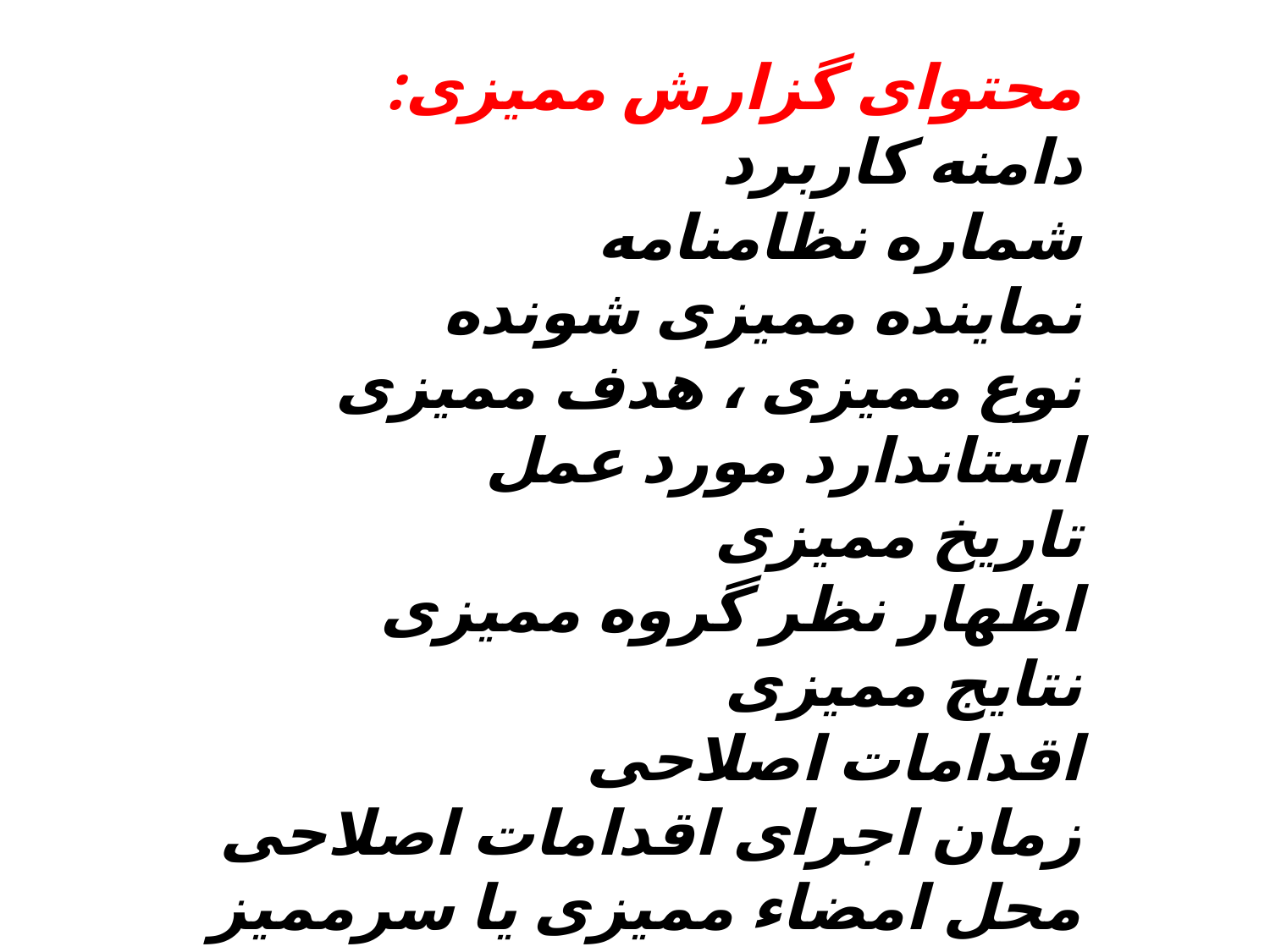

# محتوای گزارش ممیزی: دامنه کاربرد شماره نظامنامه نماینده ممیزی شونده نوع ممیزی ، هدف ممیزی استاندارد مورد عمل تاریخ ممیزی اظهار نظر گروه ممیزی نتایج ممیزی اقدامات اصلاحی زمان اجرای اقدامات اصلاحی محل امضاء ممیزی یا سرممیز